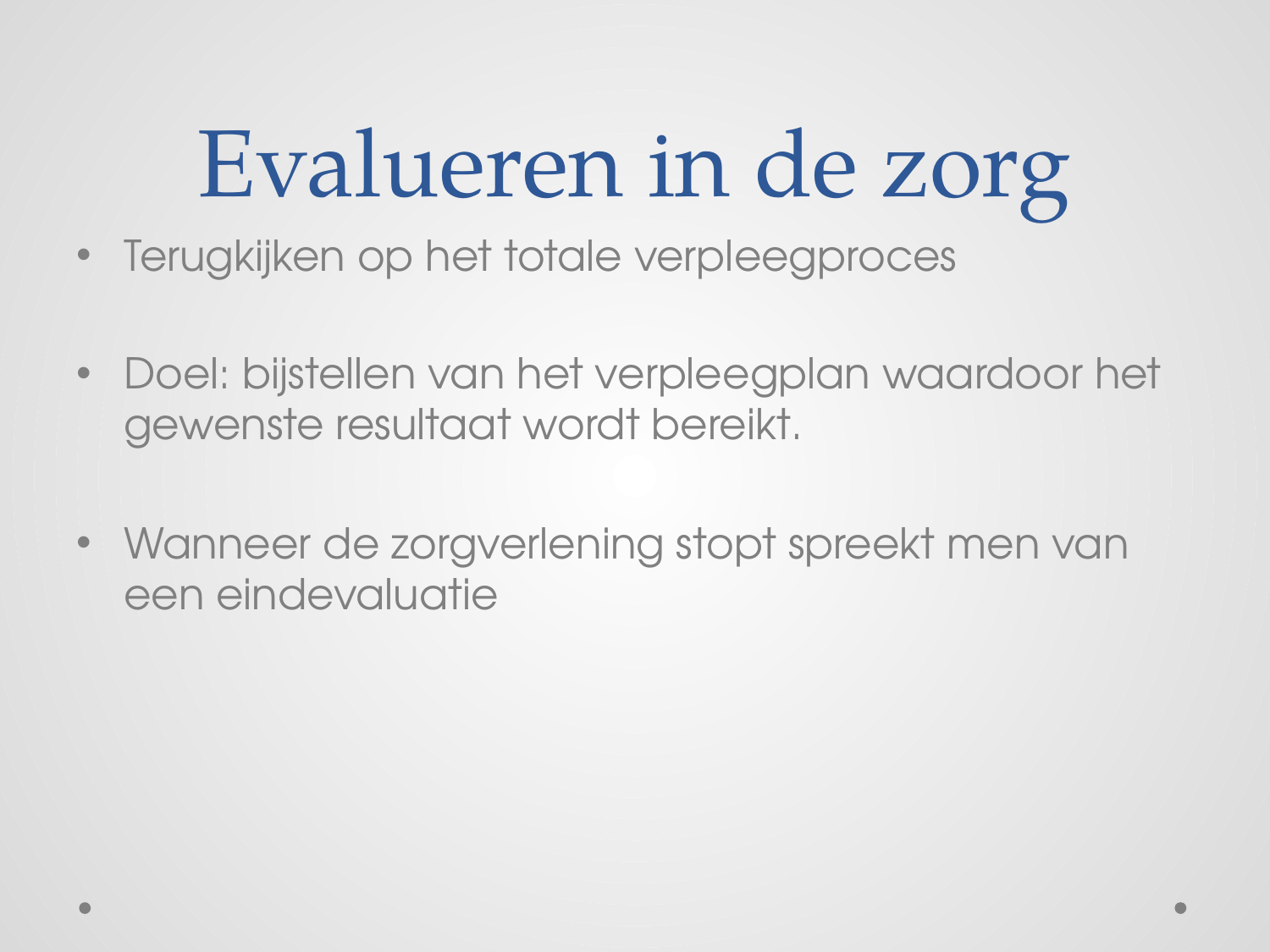

# Evalueren in de zorg
Terugkijken op het totale verpleegproces

Doel: bijstellen van het verpleegplan waardoor het gewenste resultaat wordt bereikt.

Wanneer de zorgverlening stopt spreekt men van een eindevaluatie